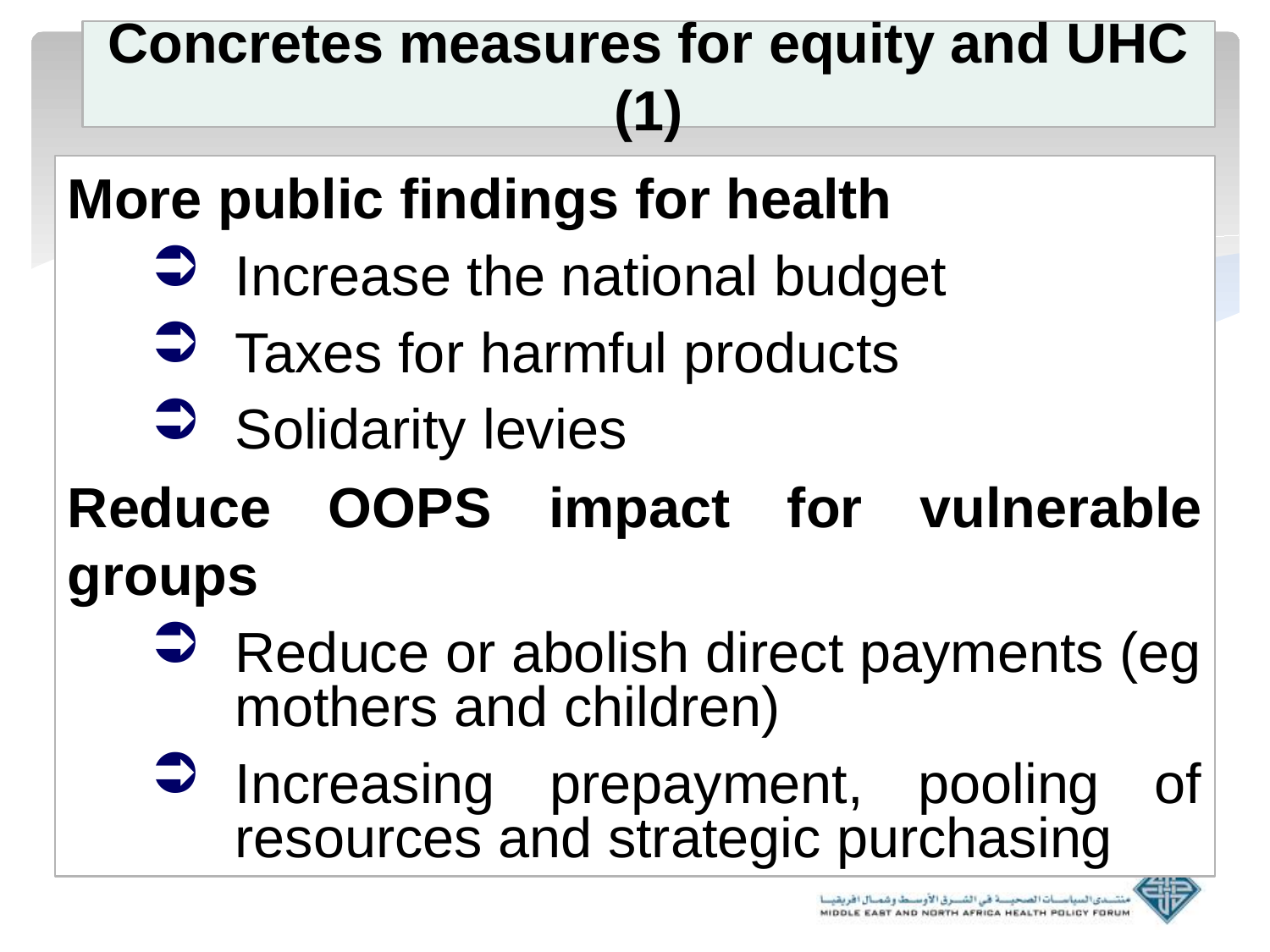

# Concretes measures for equity and UHC (1)
More public findings for health
Increase the national budget
Taxes for harmful products
Solidarity levies
Reduce OOPS impact for vulnerable groups
Reduce or abolish direct payments (eg mothers and children)
Increasing prepayment, pooling of resources and strategic purchasing